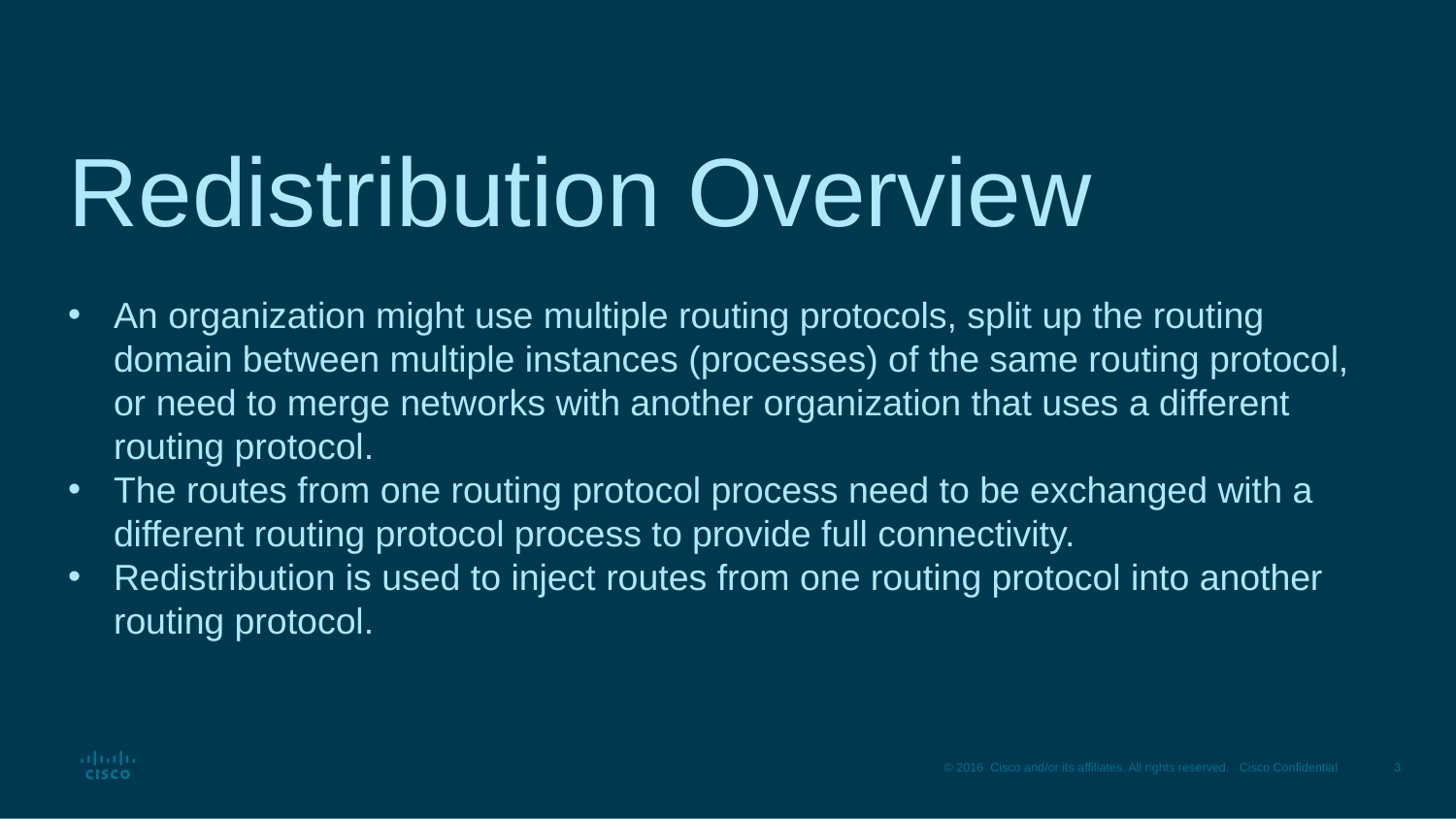

# Redistribution Overview
An organization might use multiple routing protocols, split up the routing domain between multiple instances (processes) of the same routing protocol, or need to merge networks with another organization that uses a different routing protocol.
The routes from one routing protocol process need to be exchanged with a different routing protocol process to provide full connectivity.
Redistribution is used to inject routes from one routing protocol into another routing protocol.